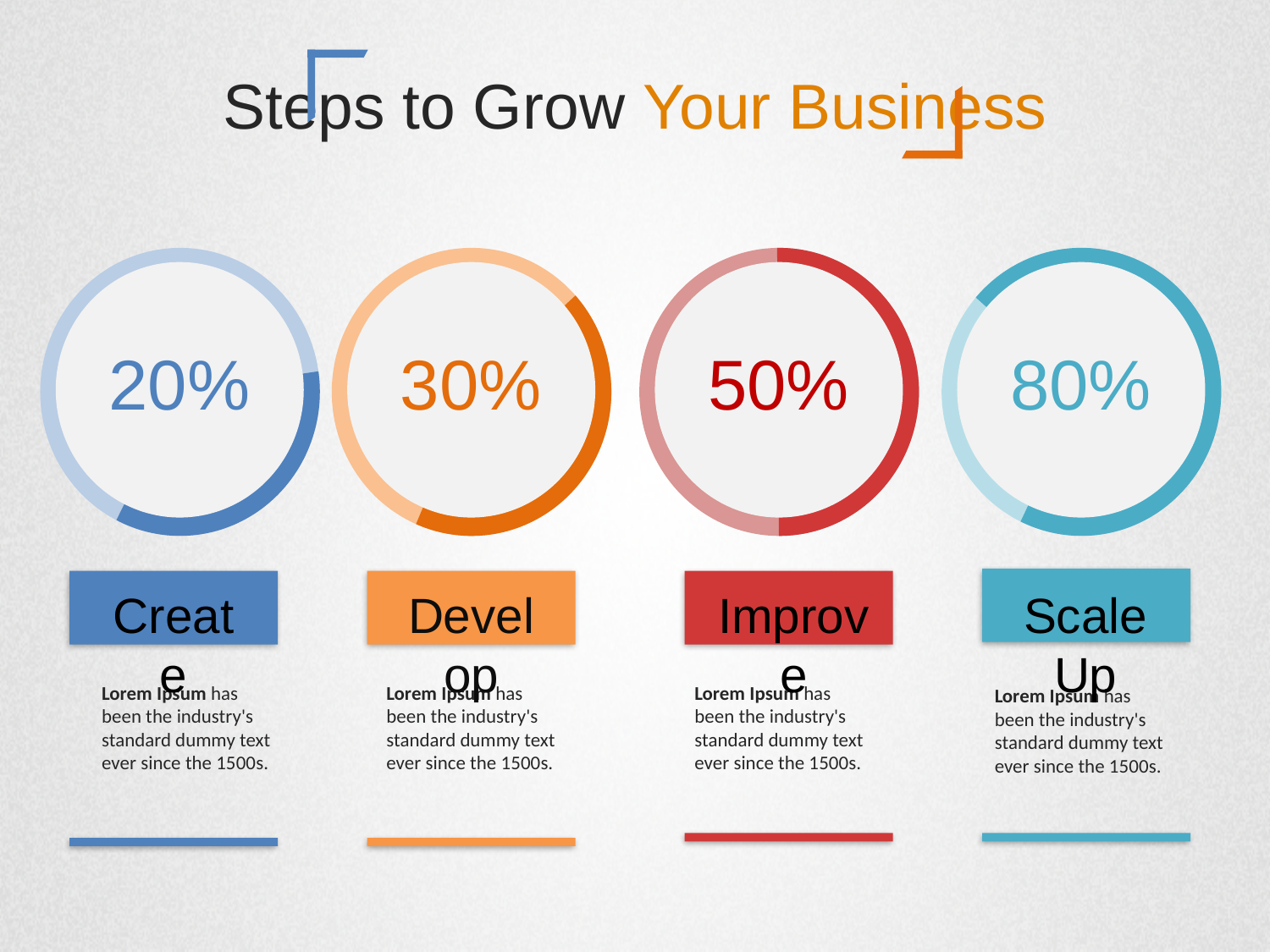

Steps to Grow Your Business

20%
30%
50%
80%

Create
Develop
Improve
Scale Up
Lorem Ipsum has been the industry's standard dummy text ever since the 1500s.
Lorem Ipsum has been the industry's standard dummy text ever since the 1500s.
Lorem Ipsum has been the industry's standard dummy text ever since the 1500s.
Lorem Ipsum has been the industry's standard dummy text ever since the 1500s.